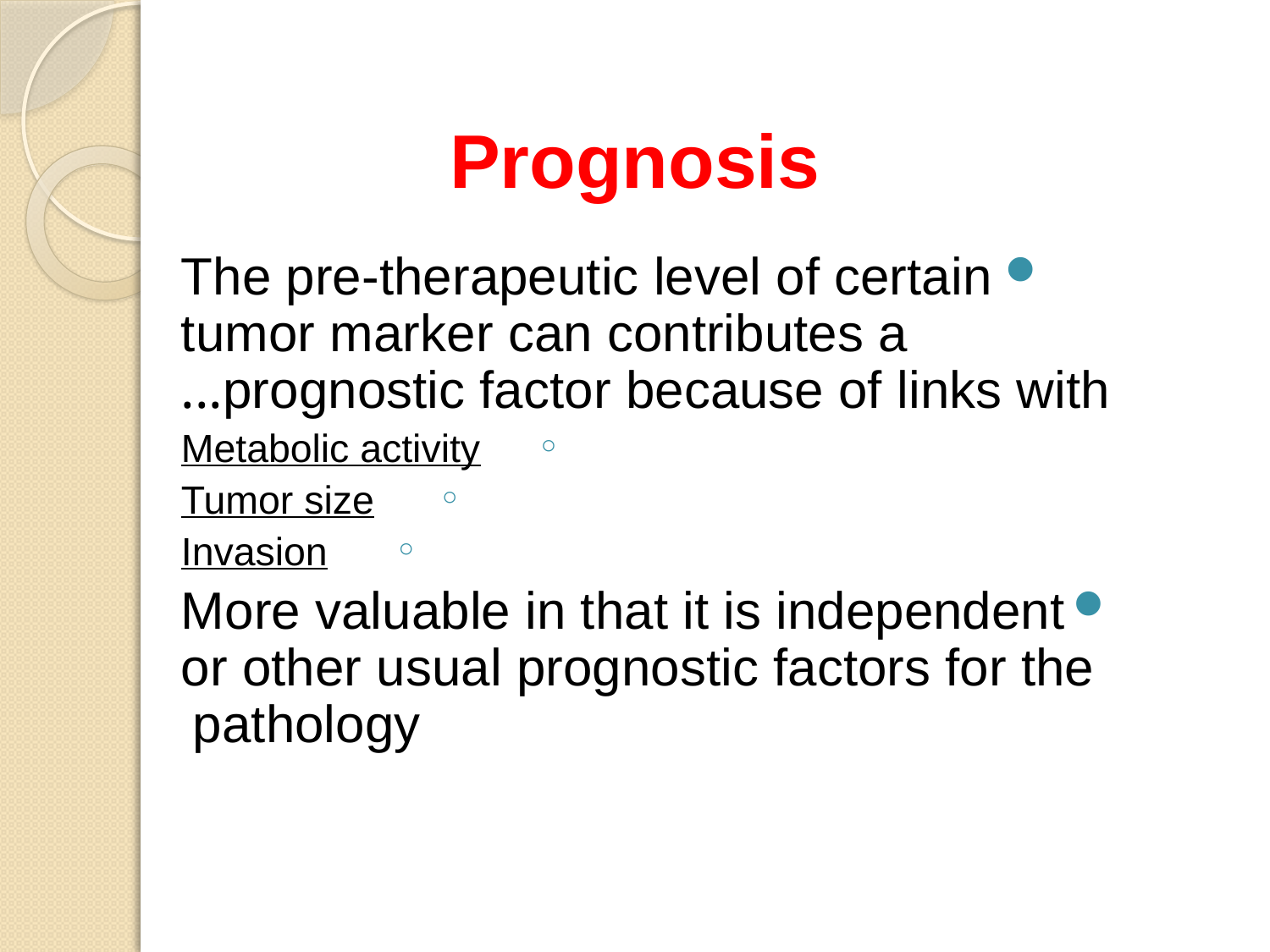

# Prognosis
The pre-therapeutic level of certain tumor marker can contributes a prognostic factor because of links with...
Metabolic activity
Tumor size
Invasion
More valuable in that it is independent or other usual prognostic factors for the pathology